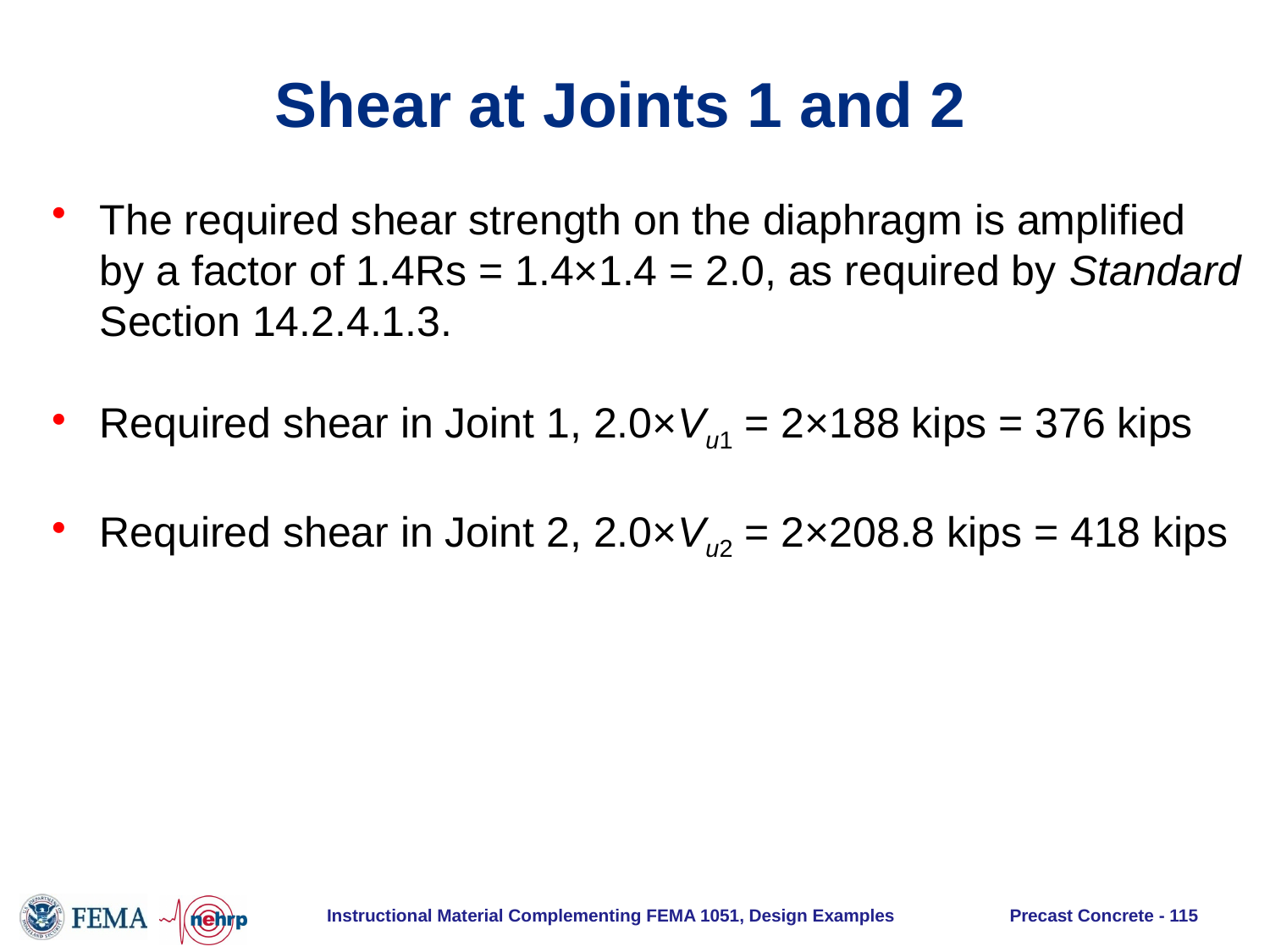

# Shear at Joints 1 and 2
The required shear strength on the diaphragm is amplified by a factor of 1.4Rs = 1.4×1.4 = 2.0, as required by Standard Section 14.2.4.1.3.
Required shear in Joint 1, 2.0×Vu1 = 2×188 kips = 376 kips
Required shear in Joint 2, 2.0×Vu2 = 2×208.8 kips = 418 kips